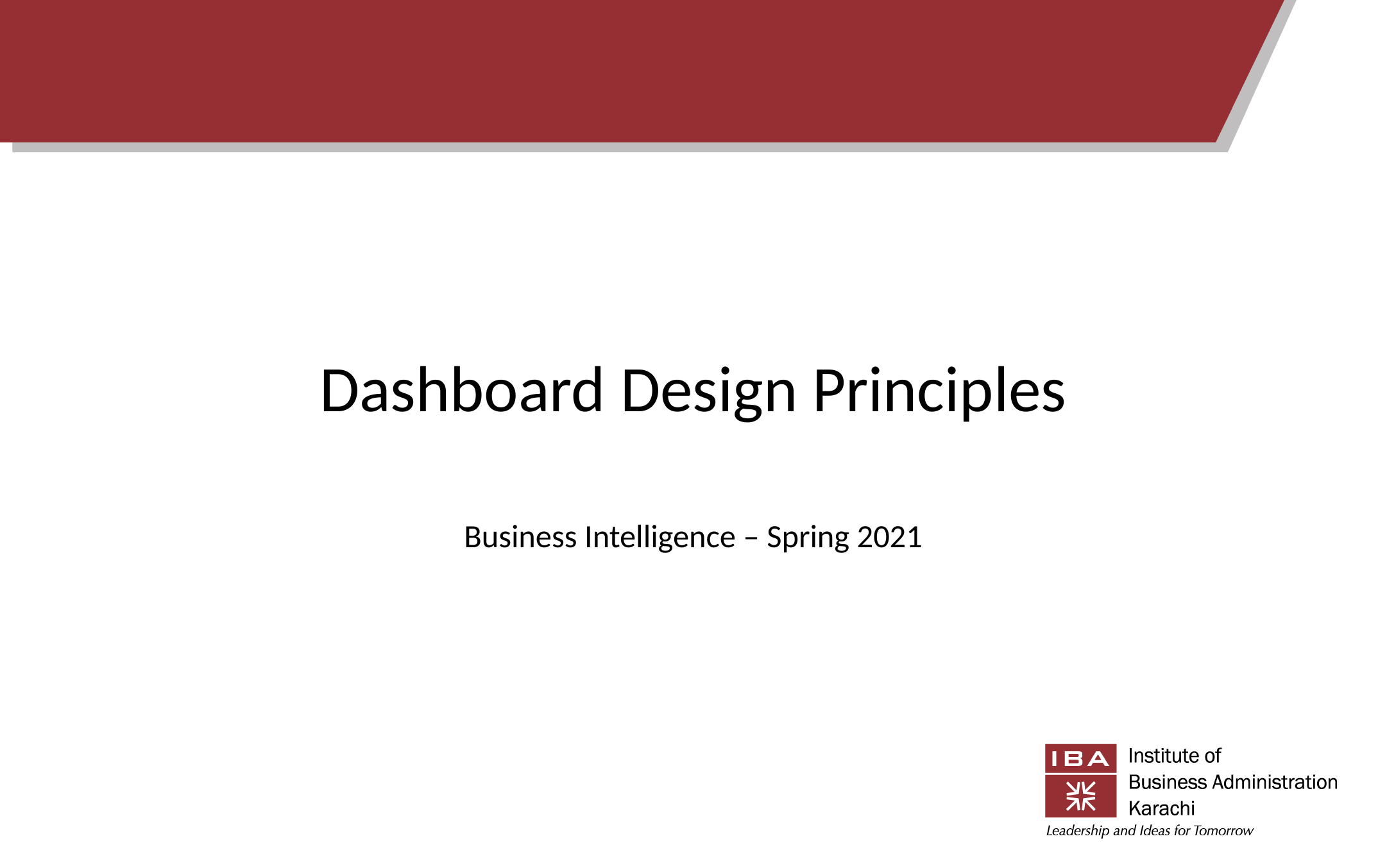

# Guidelines
Dashboard Design Principles

Business Intelligence – Spring 2021